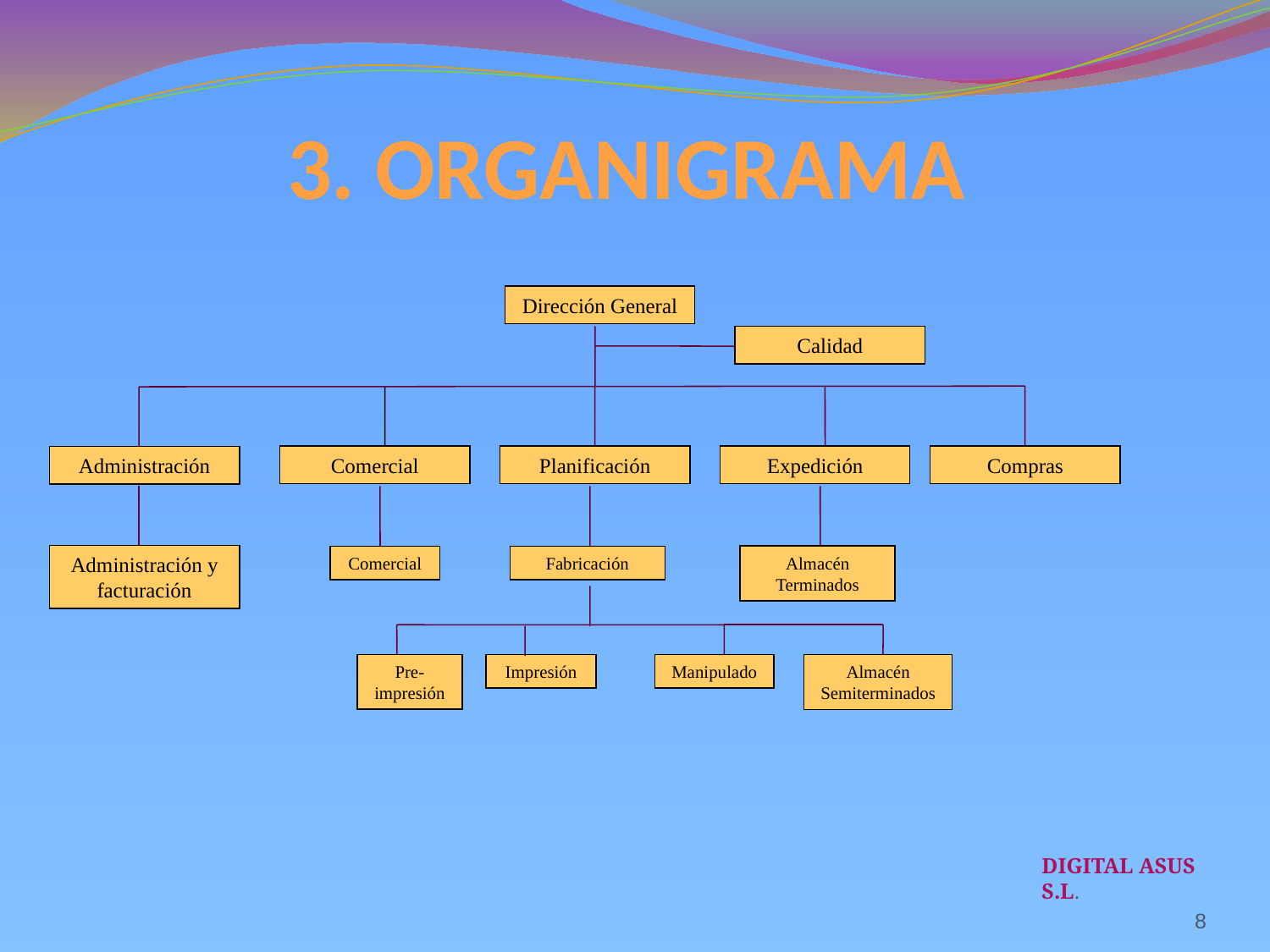

# 3. ORGANIGRAMA
Dirección General

Calidad

Comercial
Planificación
Expedición
Compras
Administración

Administración y facturación
Comercial
Fabricación
Almacén Terminados

Pre-impresión
Impresión
Manipulado
Almacén Semiterminados
DIGITAL ASUS S.L.
8